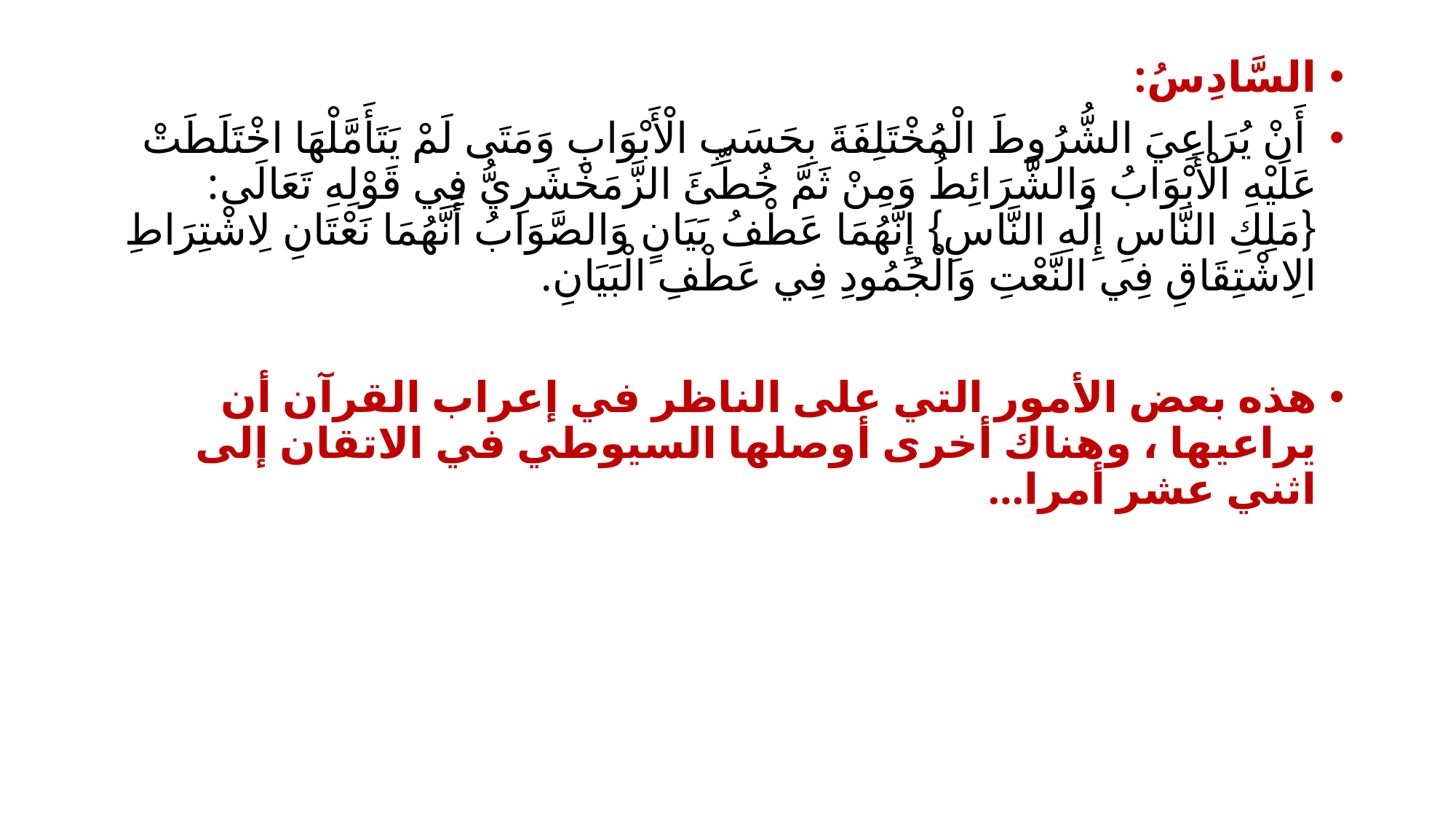

السَّادِسُ:
 أَنْ يُرَاعِيَ الشُّرُوطَ الْمُخْتَلِفَةَ بِحَسَبِ الْأَبْوَابِ وَمَتَى لَمْ يَتَأَمَّلْهَا اخْتَلَطَتْ عَلَيْهِ الْأَبْوَابُ وَالشَّرَائِطُ وَمِنْ ثَمَّ خُطِّئَ الزَّمَخْشَرِيُّ فِي قَوْلِهِ تَعَالَى: {مَلِكِ النَّاسِ إِلَهِ النَّاسِ} إِنَّهُمَا عَطْفُ بَيَانٍ وَالصَّوَابُ أَنَّهُمَا نَعْتَانِ لِاشْتِرَاطِ الِاشْتِقَاقِ فِي النَّعْتِ وَالْجُمُودِ فِي عَطْفِ الْبَيَانِ.

هذه بعض الأمور التي على الناظر في إعراب القرآن أن يراعيها ، وهناك أخرى أوصلها السيوطي في الاتقان إلى اثني عشر أمرا...